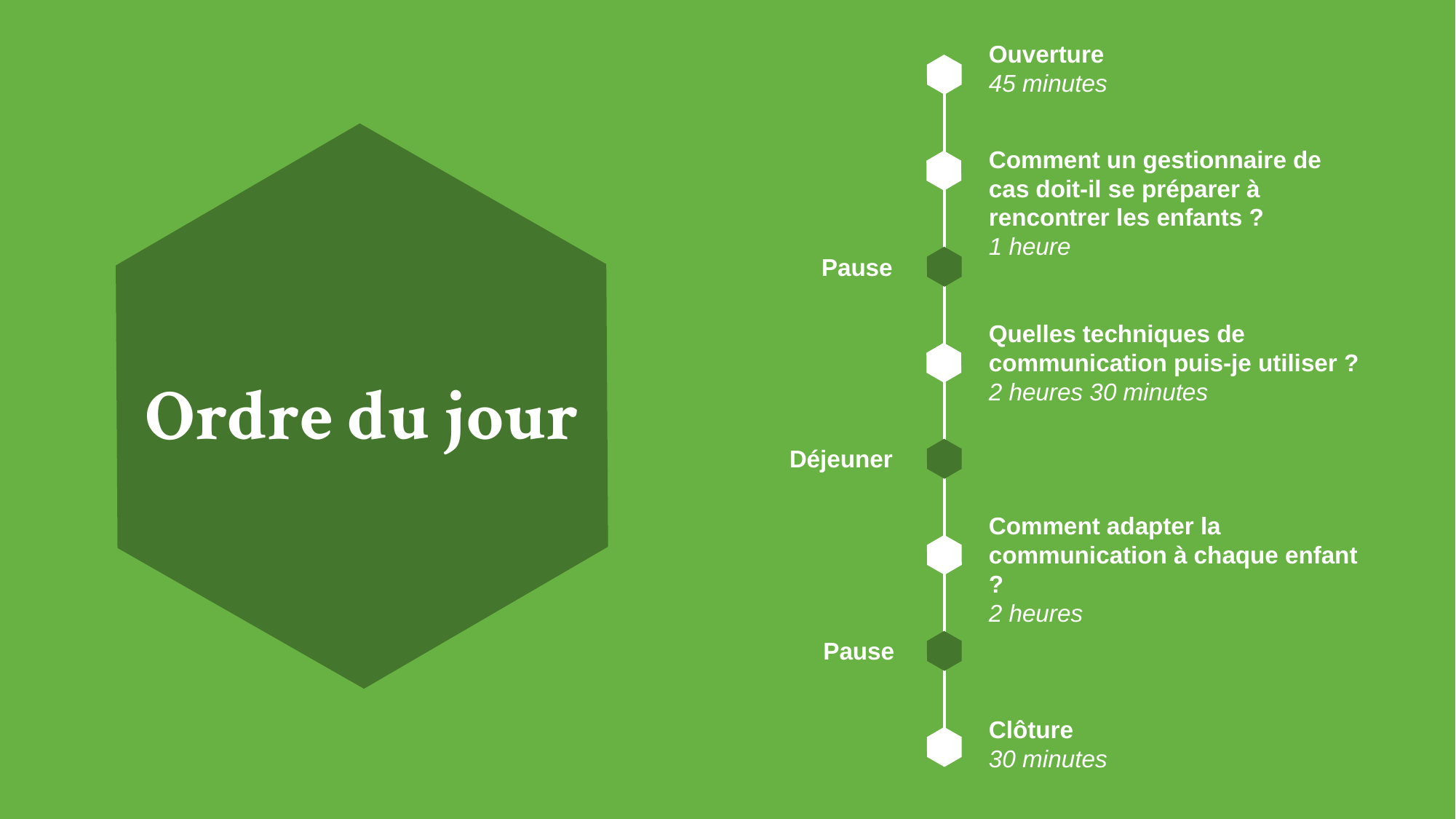

Ouverture
45 minutes

Comment un gestionnaire de cas doit-il se préparer à rencontrer les enfants ?
1 heure

Pause

Quelles techniques de communication puis-je utiliser ?
2 heures 30 minutes

# Ordre du jour
Déjeuner

Comment adapter la communication à chaque enfant ?
2 heures

Pause

Clôture
30 minutes